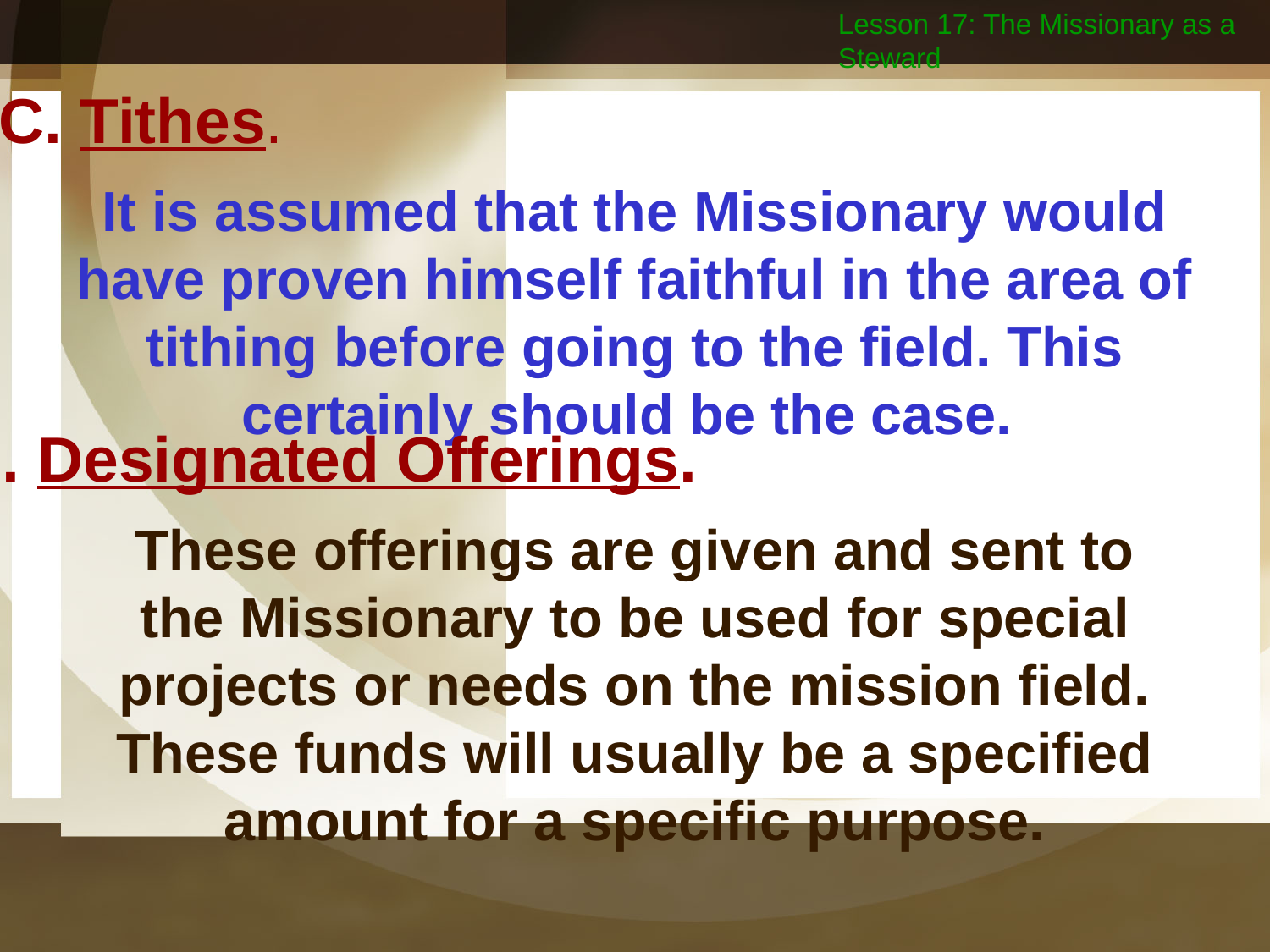

Lesson 17: The Missionary as a Steward
C. Tithes.
It is assumed that the Missionary would have proven himself faithful in the area of tithing before going to the field. This certainly should be the case.
D. Designated Offerings.
These offerings are given and sent to the Missionary to be used for special projects or needs on the mission field. These funds will usually be a specified amount for a specific purpose.